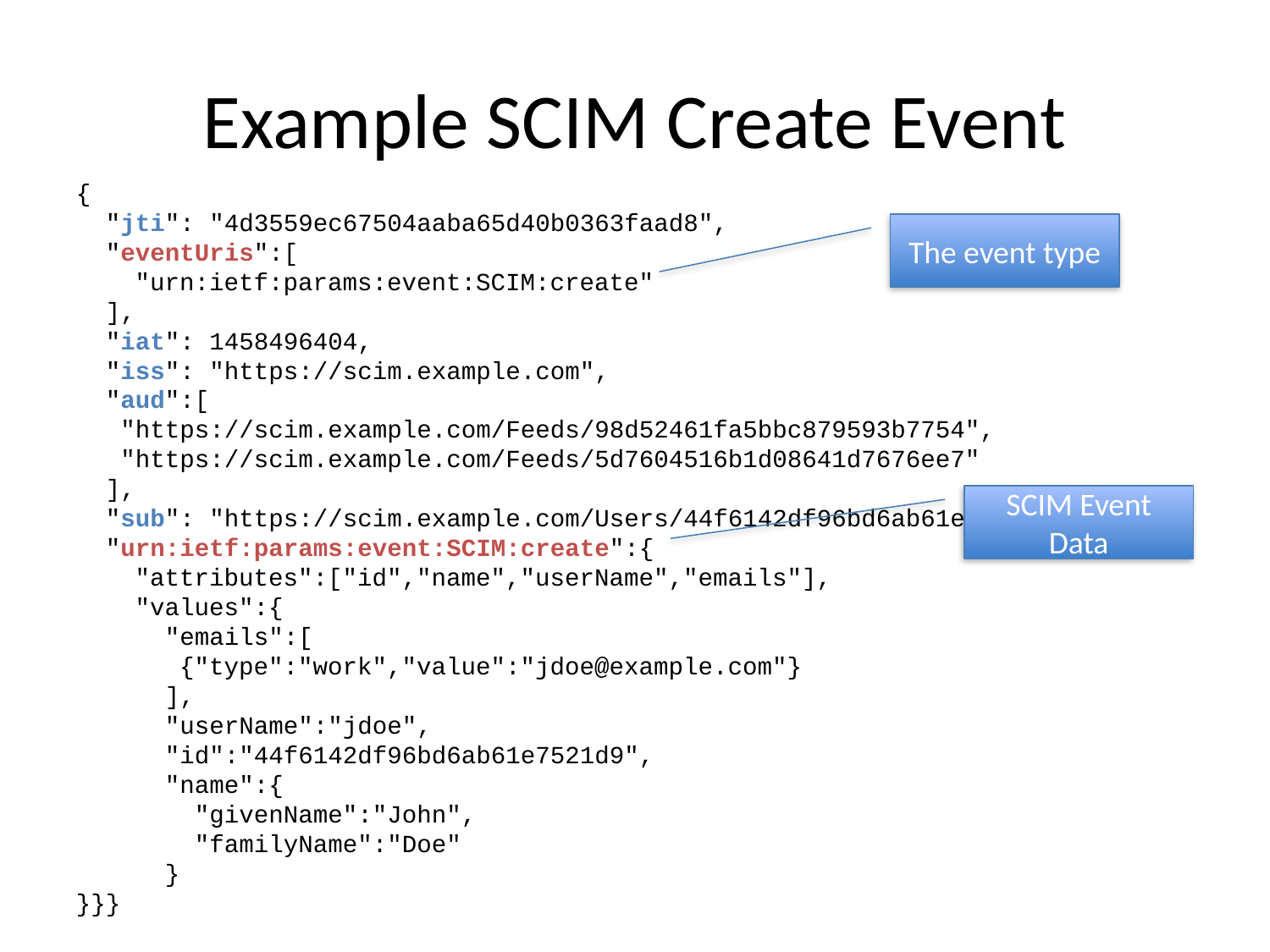

# Example SCIM Create Event
{
  "jti": "4d3559ec67504aaba65d40b0363faad8",
  "eventUris":[
    "urn:ietf:params:event:SCIM:create"
  ],
  "iat": 1458496404,
  "iss": "https://scim.example.com",
  "aud":[
   "https://scim.example.com/Feeds/98d52461fa5bbc879593b7754",
   "https://scim.example.com/Feeds/5d7604516b1d08641d7676ee7"
  ],
  "sub": "https://scim.example.com/Users/44f6142df96bd6ab61e7521d9",
  "urn:ietf:params:event:SCIM:create":{
    "attributes":["id","name","userName","emails"],
    "values":{
      "emails":[
       {"type":"work","value":"jdoe@example.com"}
      ],
      "userName":"jdoe",
      "id":"44f6142df96bd6ab61e7521d9",
      "name":{
        "givenName":"John",
        "familyName":"Doe"
      }
}}}
The event type
SCIM Event Data